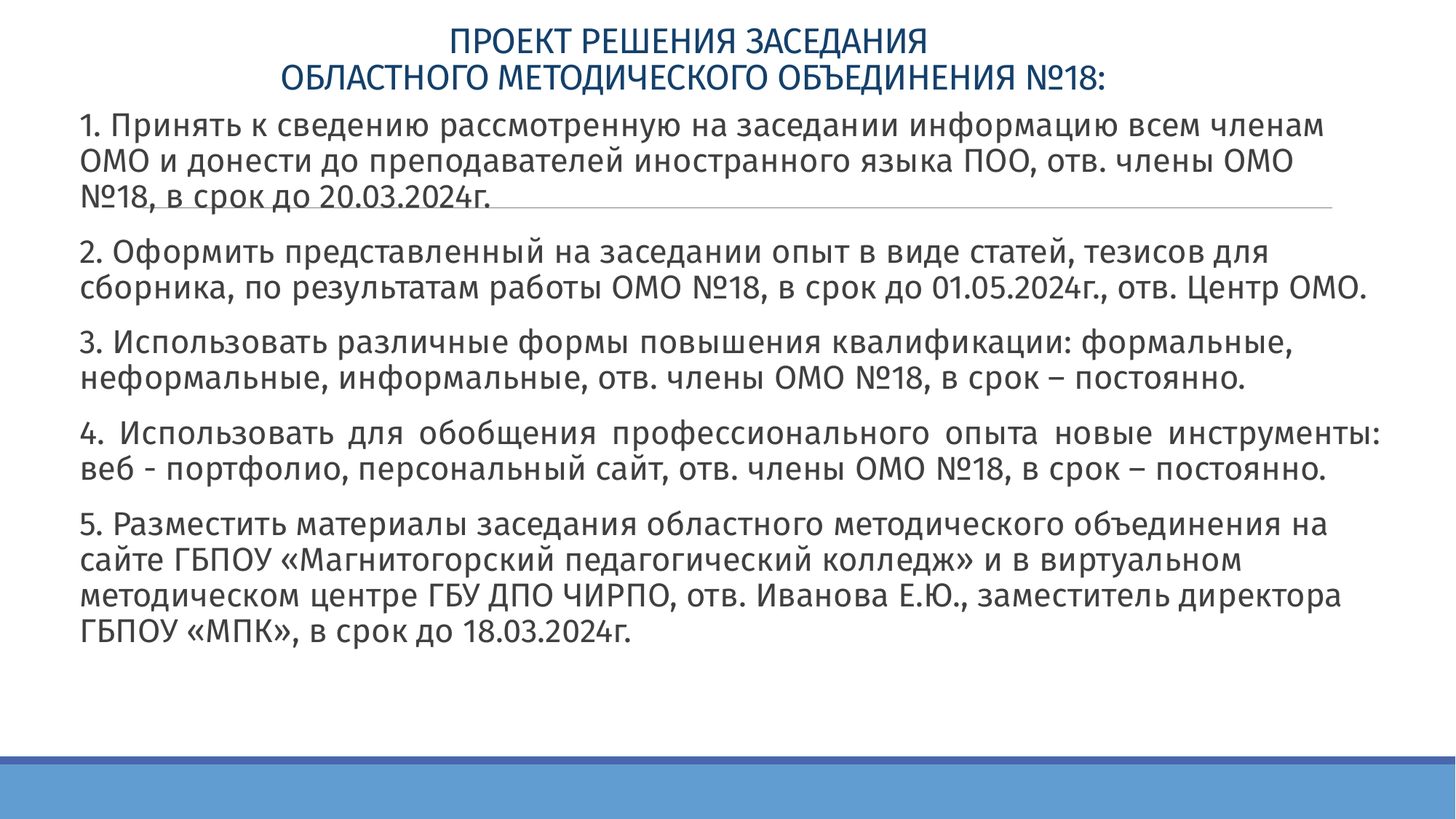

# ПРОЕКТ РЕШЕНИЯ ЗАСЕДАНИЯ ОБЛАСТНОГО МЕТОДИЧЕСКОГО ОБЪЕДИНЕНИЯ №18:
1. Принять к сведению рассмотренную на заседании информацию всем членам ОМО и донести до преподавателей иностранного языка ПОО, отв. члены ОМО №18, в срок до 20.03.2024г.
2. Оформить представленный на заседании опыт в виде статей, тезисов для сборника, по результатам работы ОМО №18, в срок до 01.05.2024г., отв. Центр ОМО.
3. Использовать различные формы повышения квалификации: формальные, неформальные, информальные, отв. члены ОМО №18, в срок – постоянно.
4. Использовать для обобщения профессионального опыта новые инструменты: веб - портфолио, персональный сайт, отв. члены ОМО №18, в срок – постоянно.
5. Разместить материалы заседания областного методического объединения на сайте ГБПОУ «Магнитогорский педагогический колледж» и в виртуальном методическом центре ГБУ ДПО ЧИРПО, отв. Иванова Е.Ю., заместитель директора ГБПОУ «МПК», в срок до 18.03.2024г.